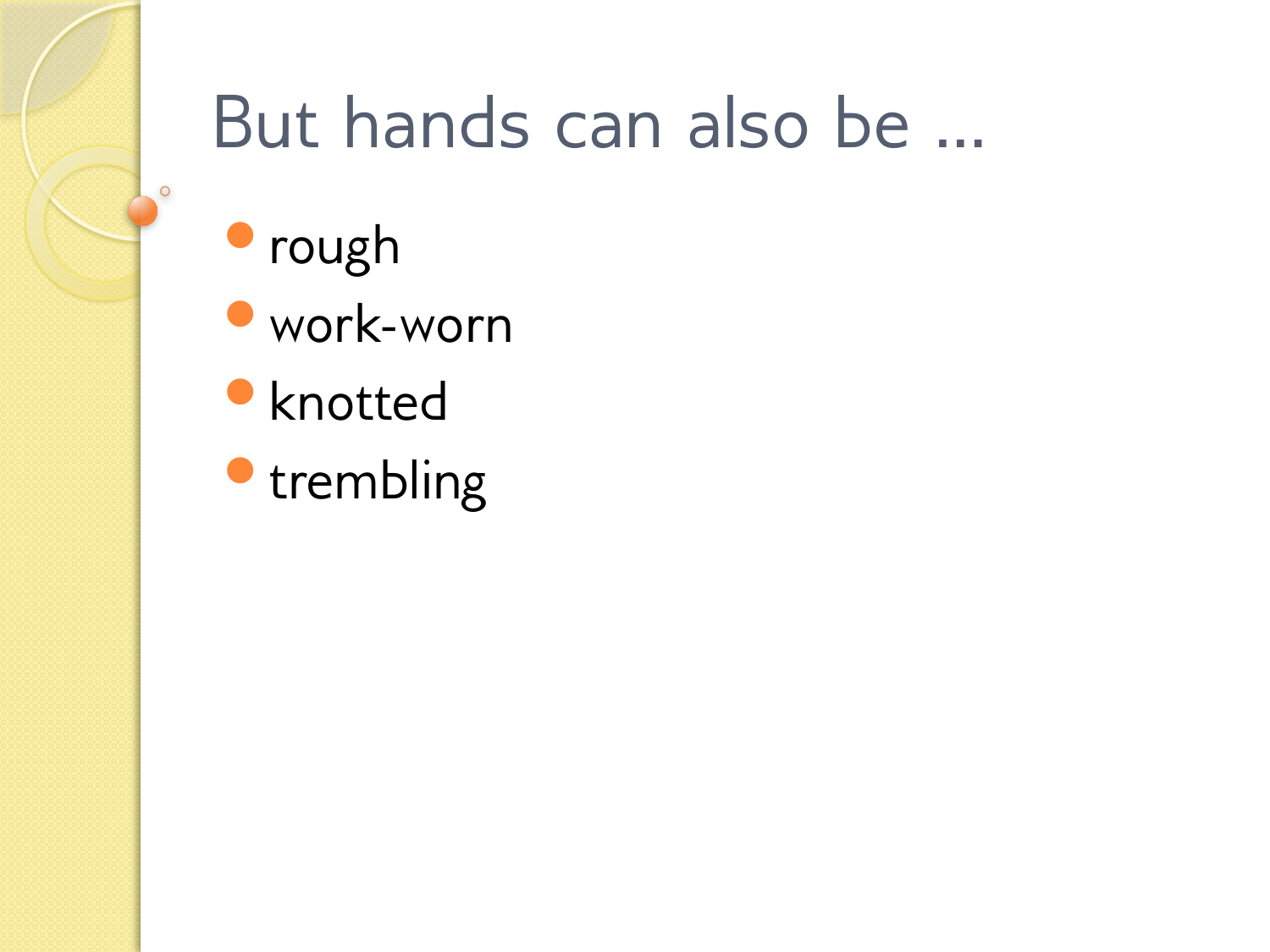

But hands can also be …
rough
work-worn
knotted
trembling